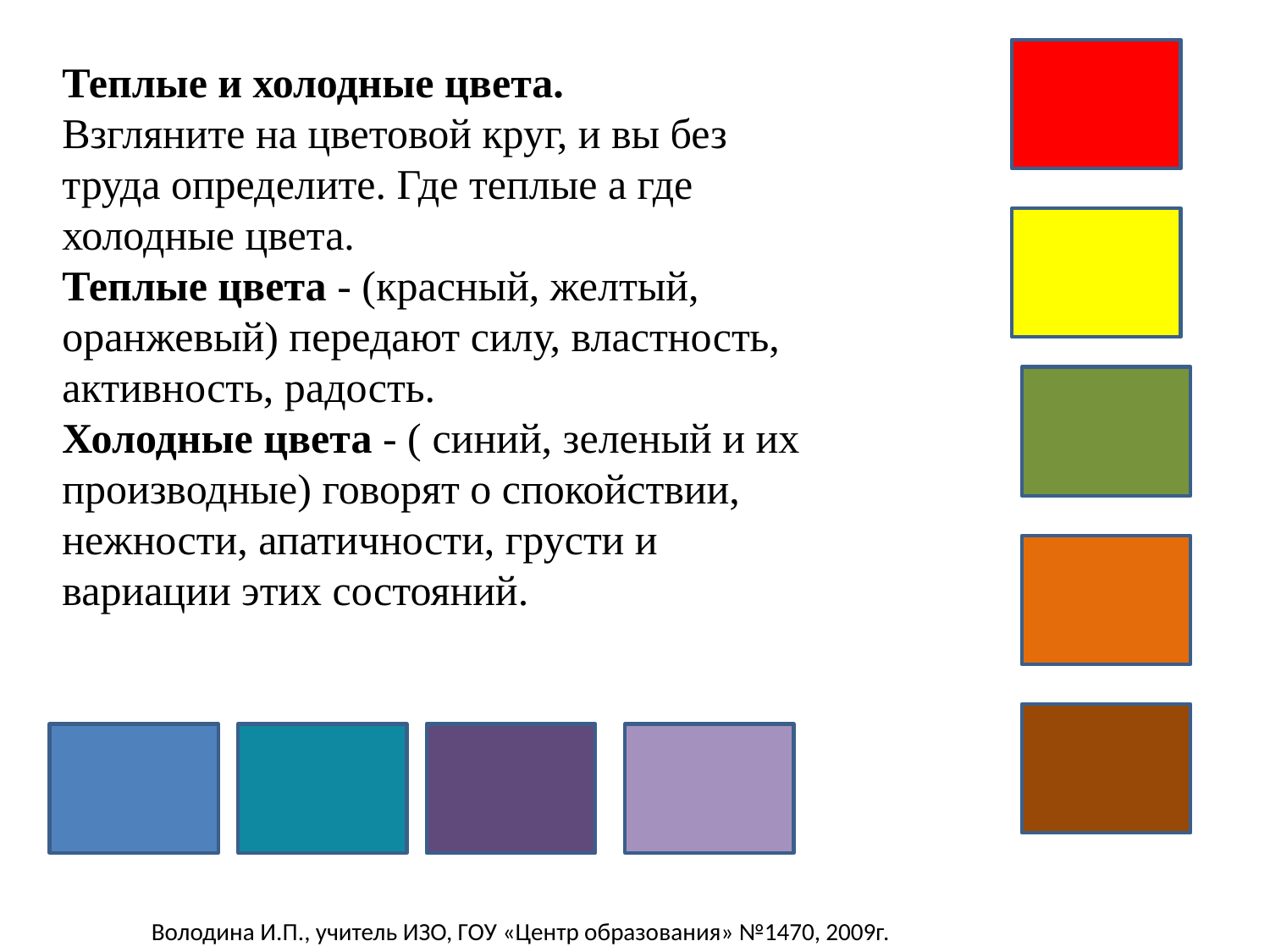

Теплые и холодные цвета.
Взгляните на цветовой круг, и вы без труда определите. Где теплые а где холодные цвета.
Теплые цвета - (красный, желтый, оранжевый) передают силу, властность, активность, радость.
Холодные цвета - ( синий, зеленый и их производные) говорят о спокойствии, нежности, апатичности, грусти и вариации этих состояний.

Володина И.П., учитель ИЗО, ГОУ «Центр образования» №1470, 2009г.